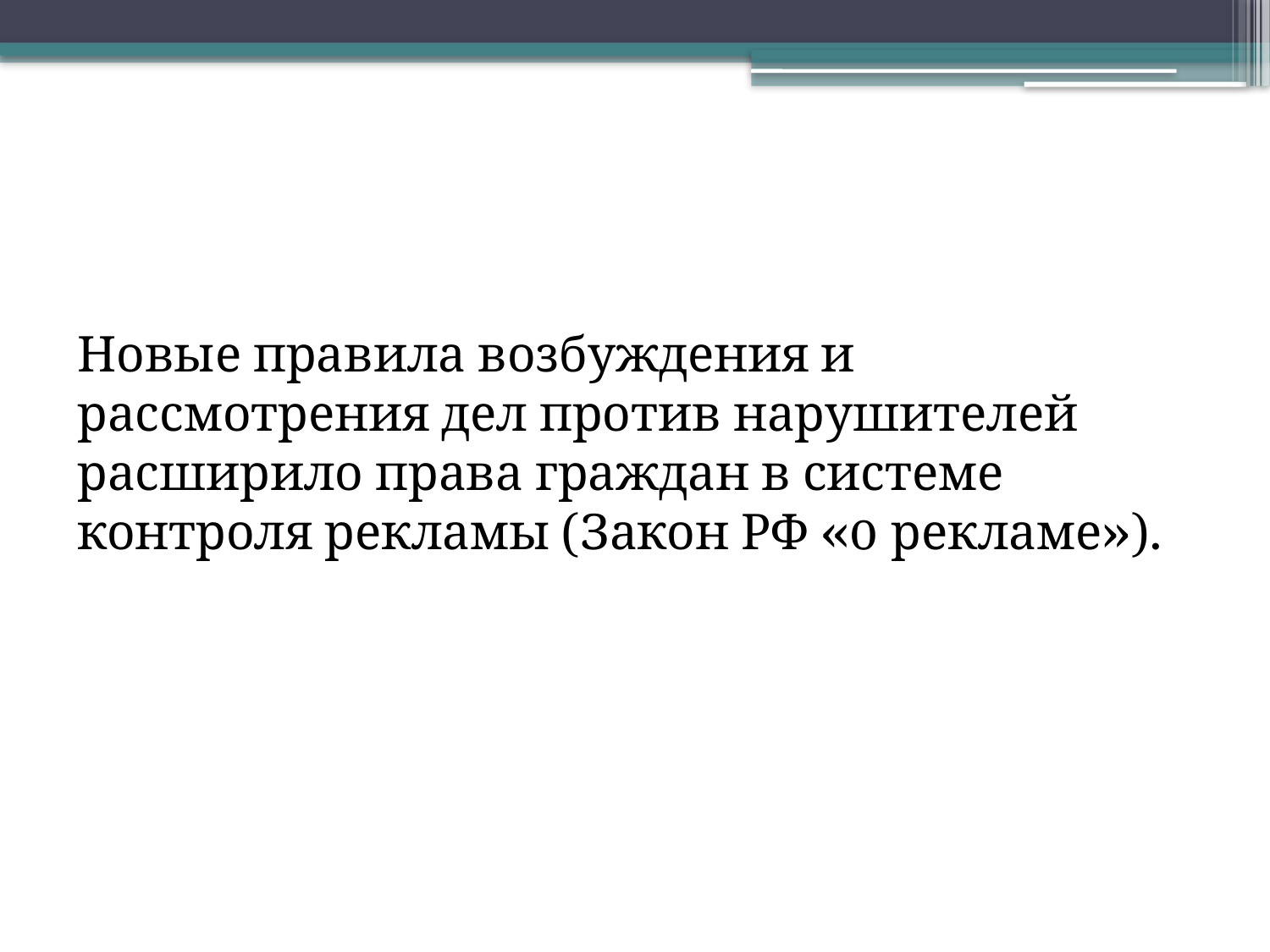

Новые правила возбуждения и рассмотрения дел против нарушителей расширило права граждан в системе контроля рекламы (Закон РФ «0 рекламе»).